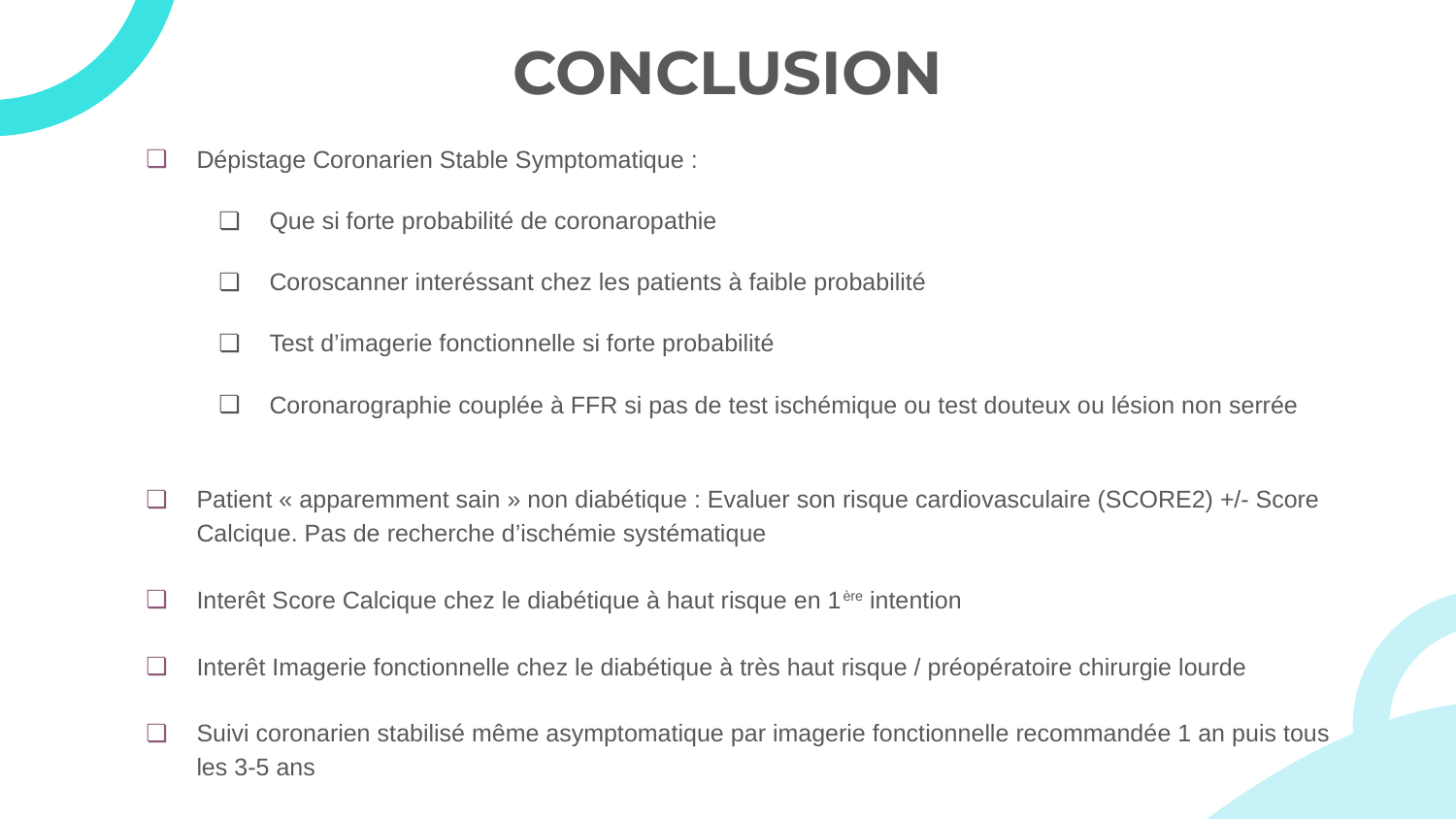

# CONCLUSION
Dépistage Coronarien Stable Symptomatique :
Que si forte probabilité de coronaropathie
Coroscanner interéssant chez les patients à faible probabilité
Test d’imagerie fonctionnelle si forte probabilité
Coronarographie couplée à FFR si pas de test ischémique ou test douteux ou lésion non serrée

Patient « apparemment sain » non diabétique : Evaluer son risque cardiovasculaire (SCORE2) +/- Score Calcique. Pas de recherche d’ischémie systématique

Interêt Score Calcique chez le diabétique à haut risque en 1ère intention

Interêt Imagerie fonctionnelle chez le diabétique à très haut risque / préopératoire chirurgie lourde

Suivi coronarien stabilisé même asymptomatique par imagerie fonctionnelle recommandée 1 an puis tous les 3-5 ans